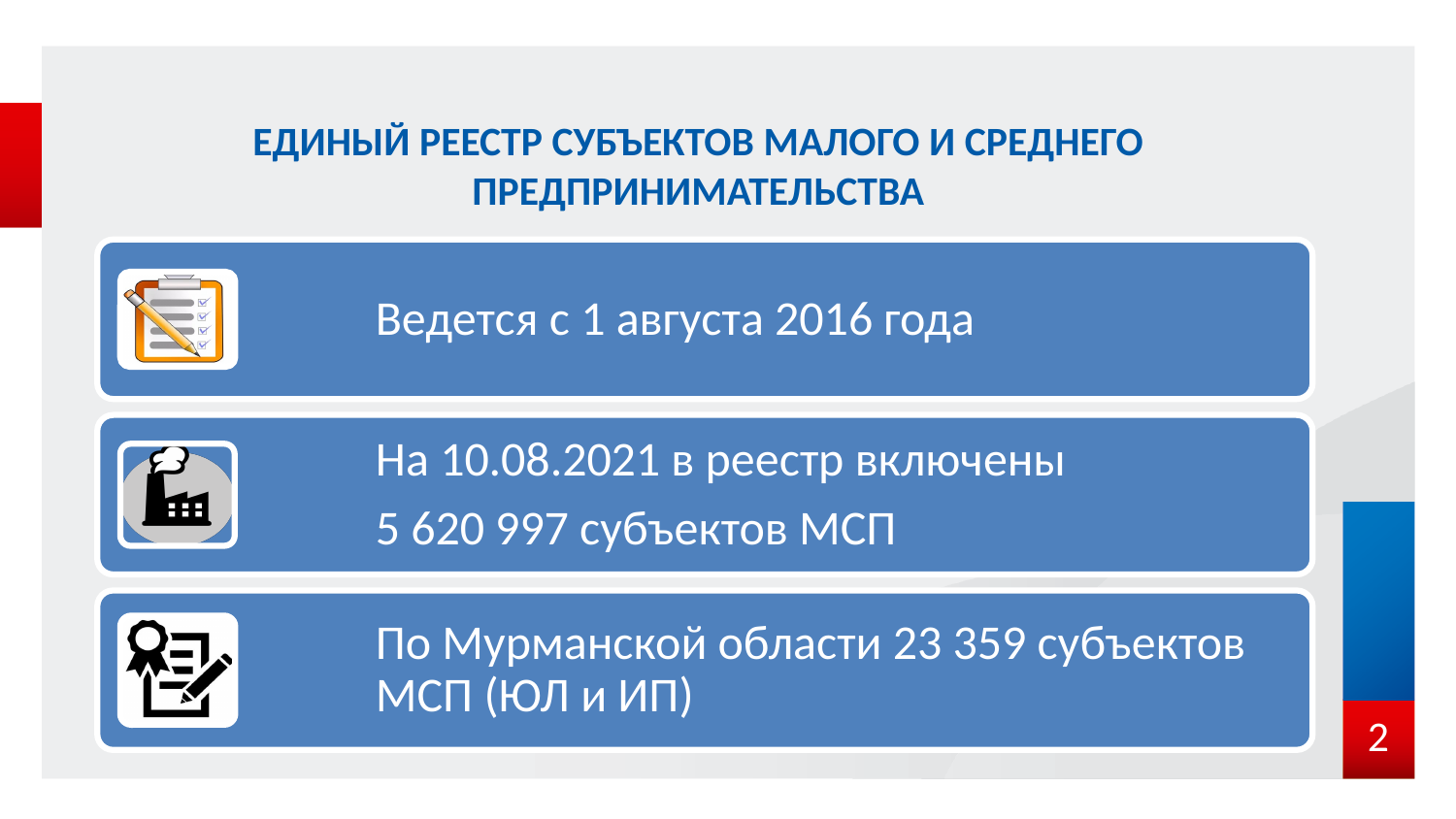

# ЕДИНЫЙ РЕЕСТР СУБЪЕКТОВ МАЛОГО И СРЕДНЕГО ПРЕДПРИНИМАТЕЛЬСТВА
Ведется с 1 августа 2016 года
На 10.08.2021 в реестр включены
5 620 997 субъектов МСП
По Мурманской области 23 359 субъектов МСП (ЮЛ и ИП)
2